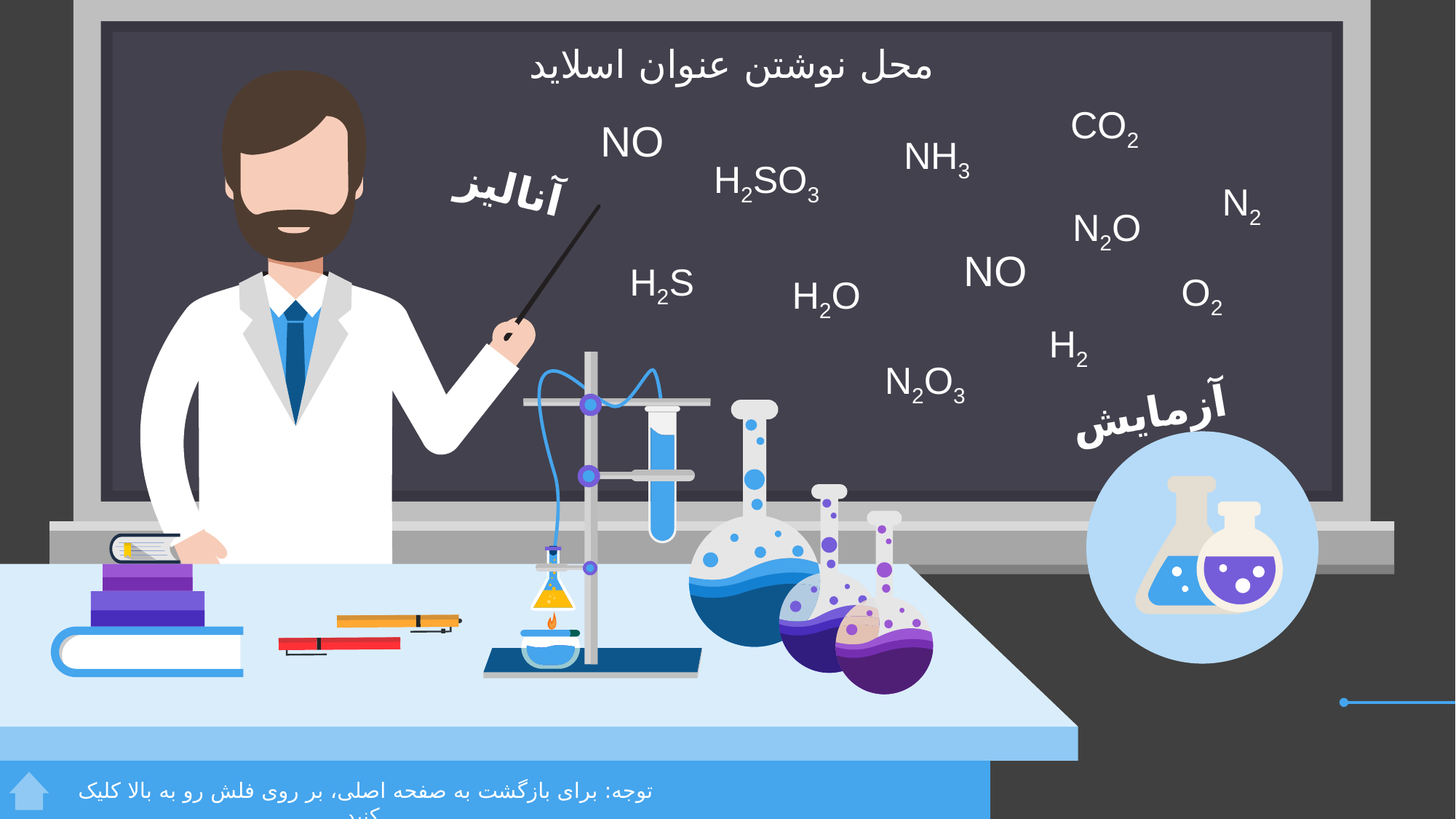

# SCIENCE -  used for hyperlinks  -Do Not Delete This Text

محل نوشتن عنوان اسلاید

CO2
NO
NH3
H2SO3
N2
آنالیز
N2O
NO
H2S
O2
H2O
H2
N2O3

آزمایش

علوم پایه
توجه: برای بازگشت به صفحه اصلی، بر روی فلش رو به بالا کلیک کنید.